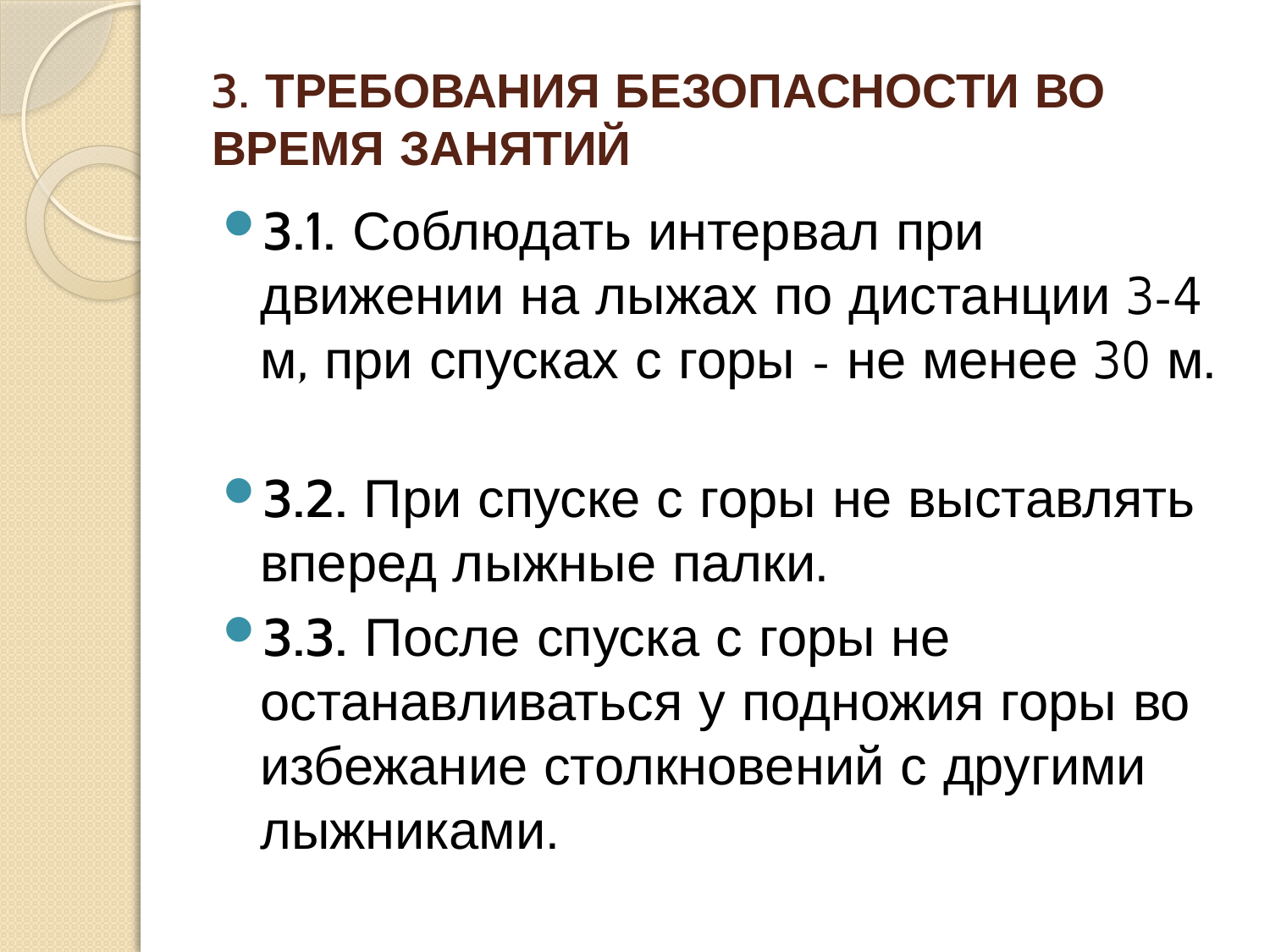

# 3. ТРЕБОВАНИЯ БЕЗОПАСНОСТИ ВО ВРЕМЯ ЗАНЯТИЙ
3.1. Соблюдать интервал при движении на лыжах по дистанции 3-4  м, при спусках с горы - не менее 30 м.
3.2. При спуске с горы не выставлять вперед лыжные палки.
3.3. После спуска с горы не останавливаться у подножия горы во  избежание столкновений с другими лыжниками.